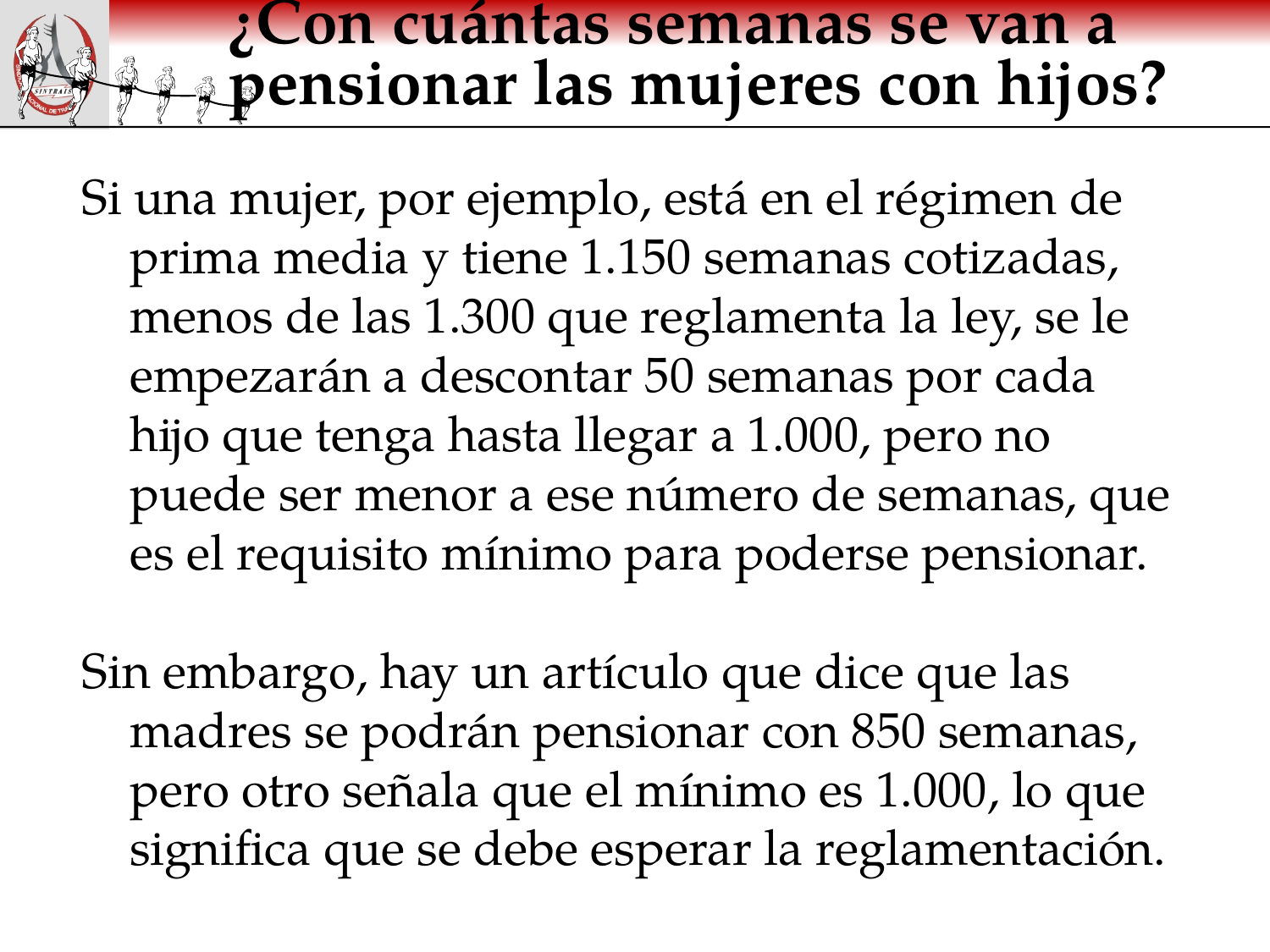

# ¿Con cuántas semanas se van a pensionar las mujeres con hijos?
Si una mujer, por ejemplo, está en el régimen de prima media y tiene 1.150 semanas cotizadas, menos de las 1.300 que reglamenta la ley, se le empezarán a descontar 50 semanas por cada hijo que tenga hasta llegar a 1.000, pero no puede ser menor a ese número de semanas, que es el requisito mínimo para poderse pensionar.

Sin embargo, hay un artículo que dice que las madres se podrán pensionar con 850 semanas, pero otro señala que el mínimo es 1.000, lo que significa que se debe esperar la reglamentación.